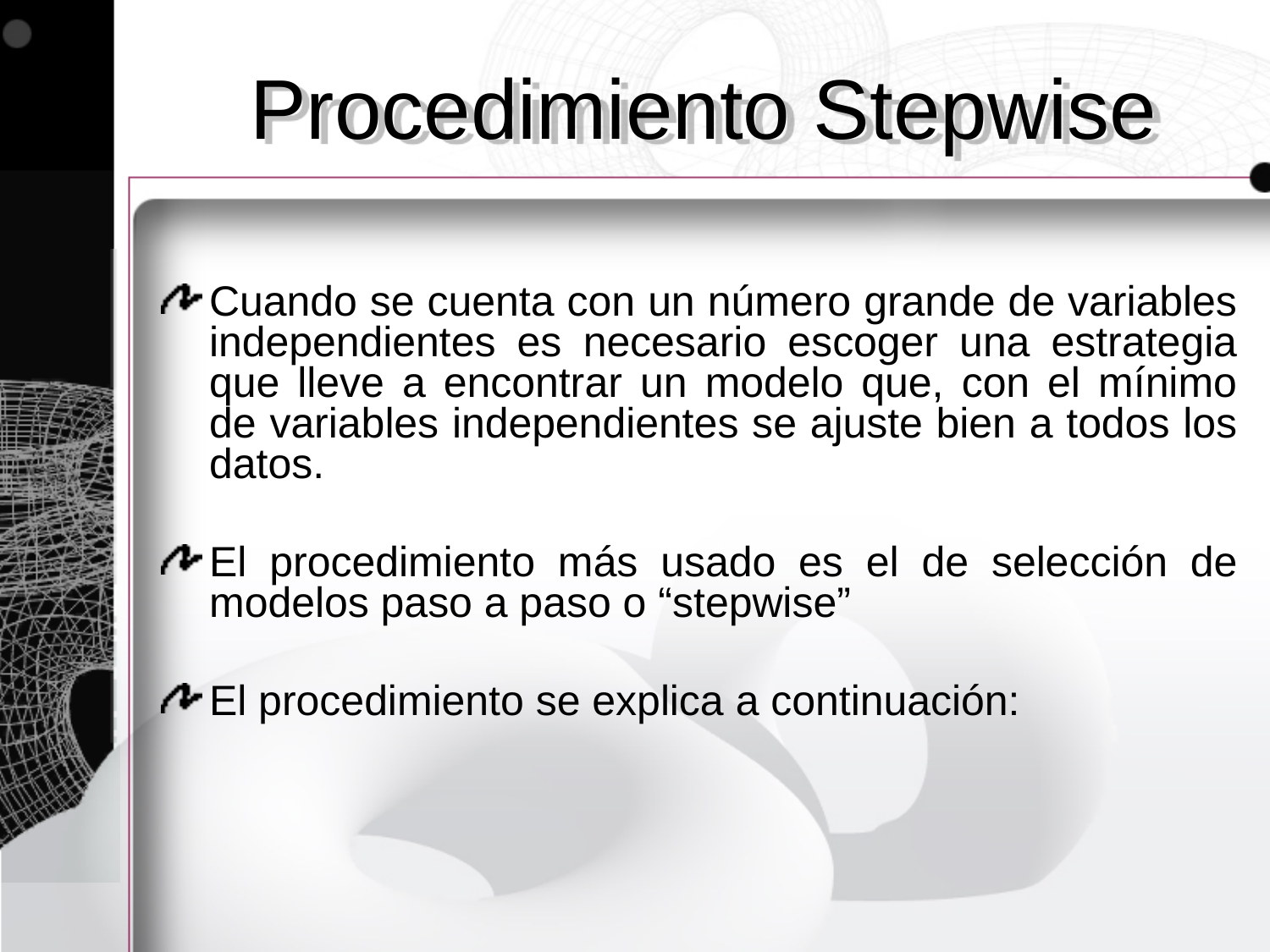

# Procedimiento Stepwise

Cuando se cuenta con un número grande de variables independientes es necesario escoger una estrategia que lleve a encontrar un modelo que, con el mínimo de variables independientes se ajuste bien a todos los datos.

El procedimiento más usado es el de selección de modelos paso a paso o “stepwise”

El procedimiento se explica a continuación: